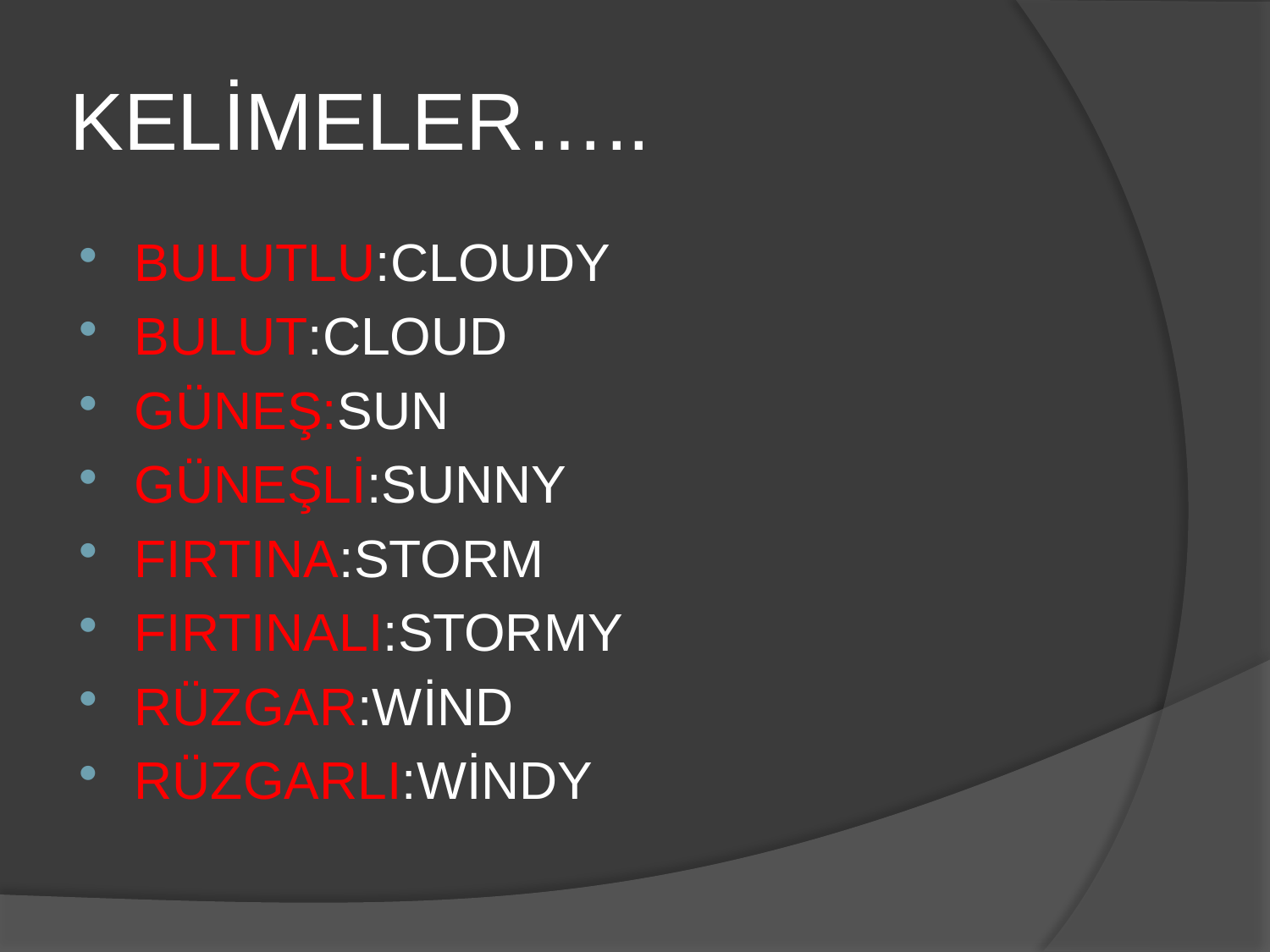

# KELİMELER…..
BULUTLU:CLOUDY
BULUT:CLOUD
GÜNEŞ:SUN
GÜNEŞLİ:SUNNY
FIRTINA:STORM
FIRTINALI:STORMY
RÜZGAR:WİND
RÜZGARLI:WİNDY